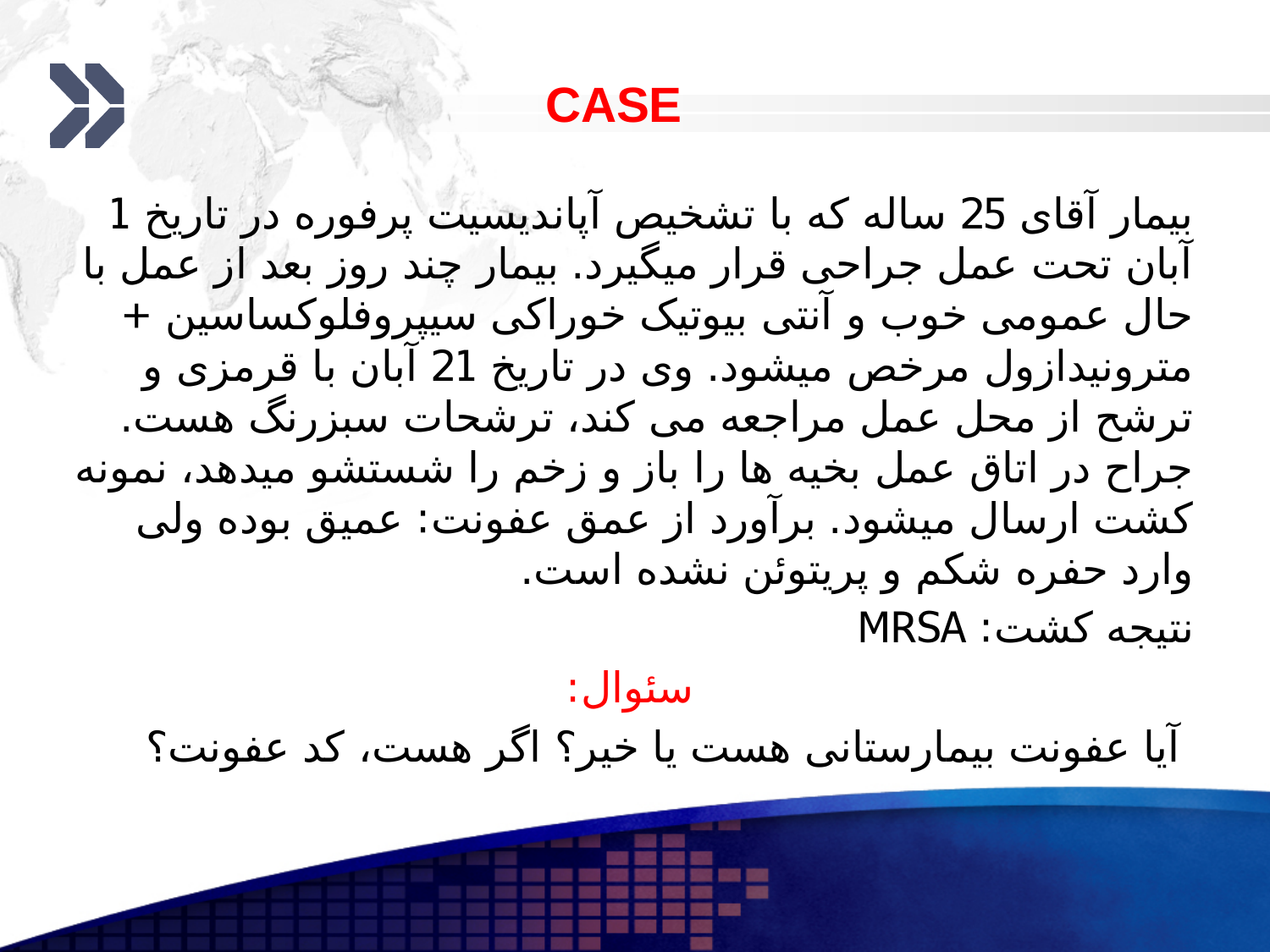

# CASE
بیمار آقای 25 ساله که با تشخیص آپاندیسیت پرفوره در تاریخ 1 آبان تحت عمل جراحی قرار میگیرد. بیمار چند روز بعد از عمل با حال عمومی خوب و آنتی بیوتیک خوراکی سیپروفلوکساسین + مترونیدازول مرخص میشود. وی در تاریخ 21 آبان با قرمزی و ترشح از محل عمل مراجعه می کند، ترشحات سبزرنگ هست. جراح در اتاق عمل بخیه ها را باز و زخم را شستشو میدهد، نمونه کشت ارسال میشود. برآورد از عمق عفونت: عمیق بوده ولی وارد حفره شکم و پریتوئن نشده است.
نتیجه کشت: MRSA
سئوال:
 آیا عفونت بیمارستانی هست یا خیر؟ اگر هست، کد عفونت؟